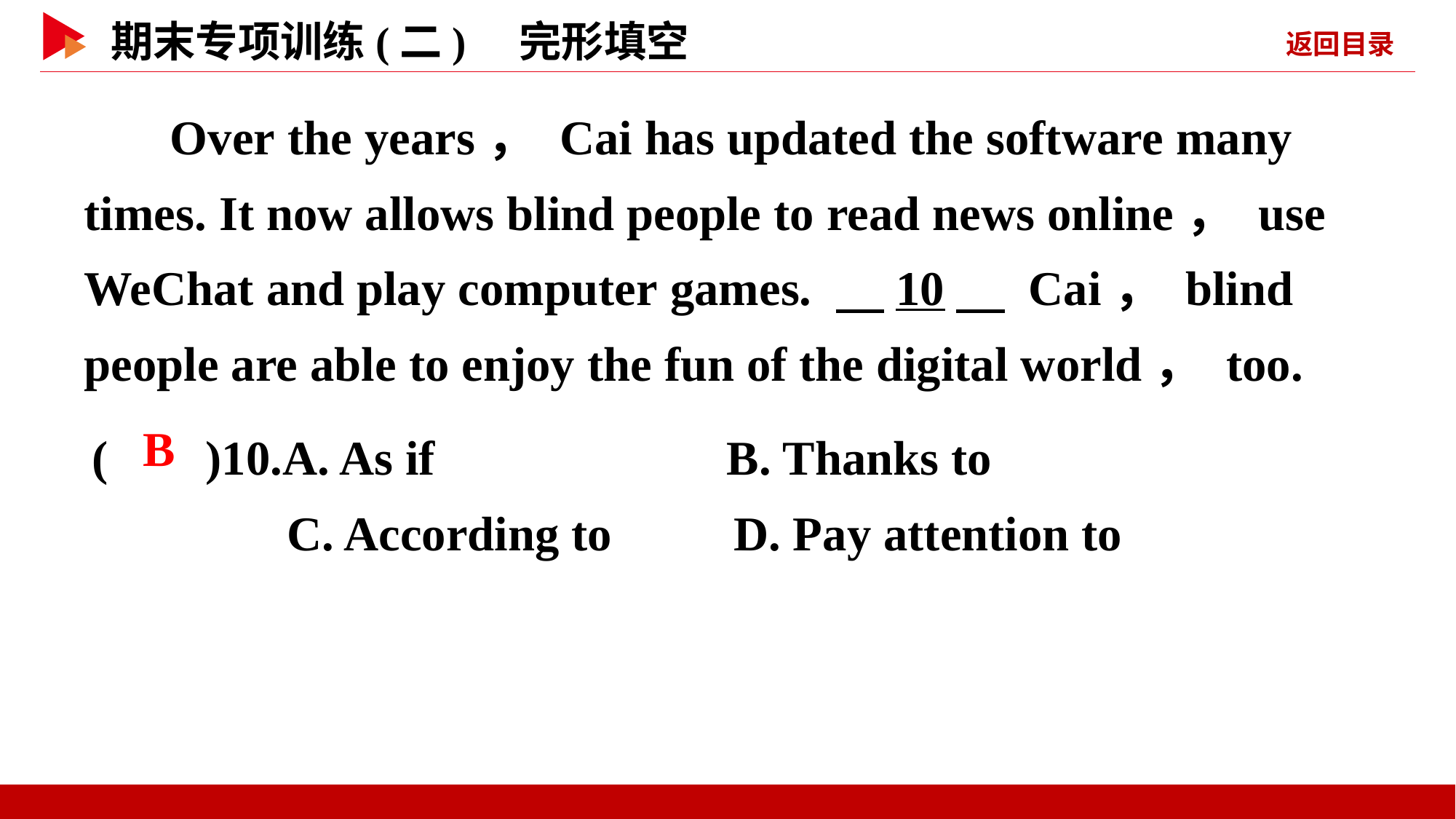

Over the years， Cai has updated the software many times. It now allows blind people to read news online， use WeChat and play computer games. 　10　 Cai， blind people are able to enjoy the fun of the digital world， too.
(        )10.A. As if                        B. Thanks to
                C. According to          D. Pay attention to
   B